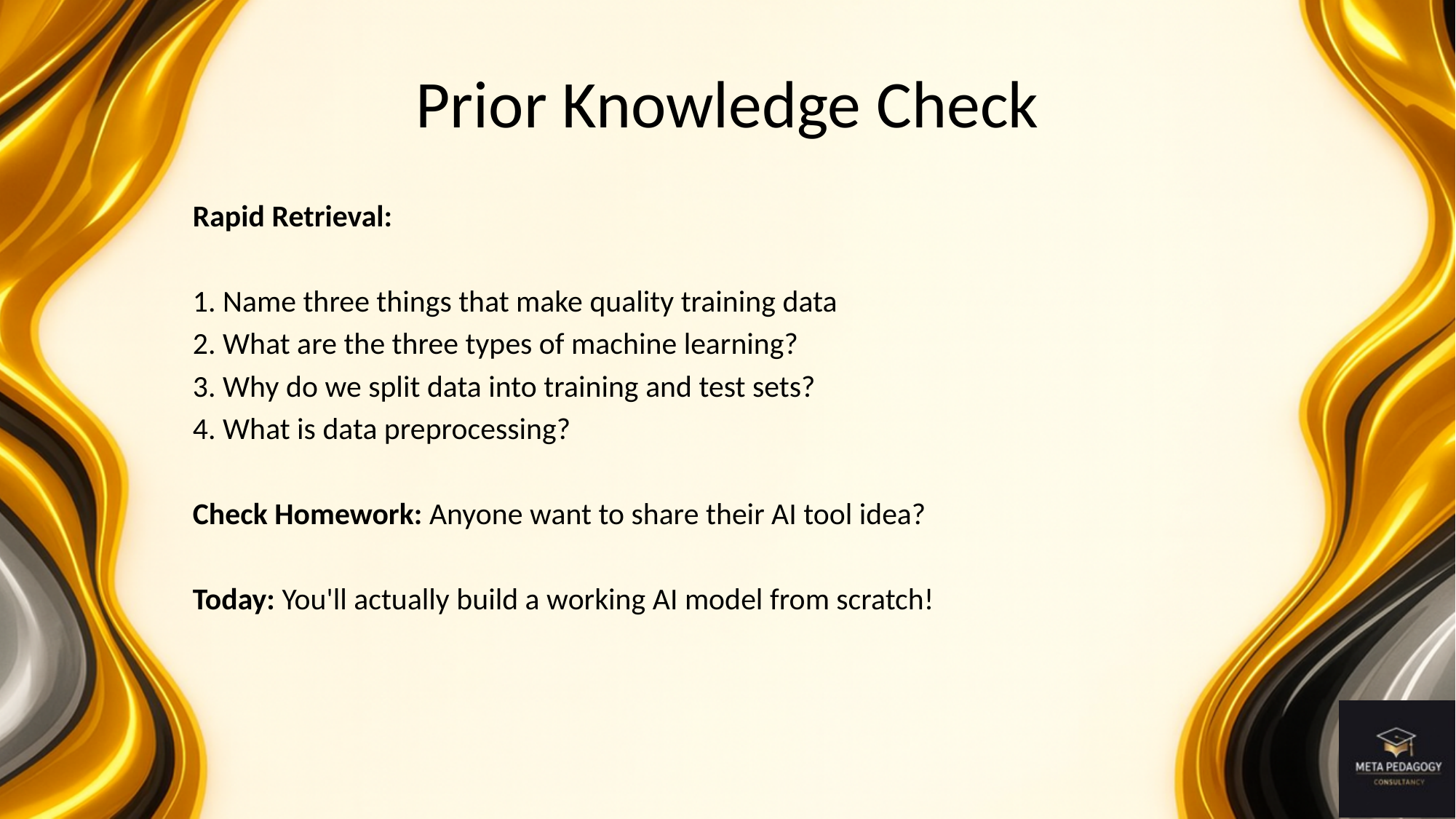

# Prior Knowledge Check
Rapid Retrieval:

1. Name three things that make quality training data
2. What are the three types of machine learning?
3. Why do we split data into training and test sets?
4. What is data preprocessing?

Check Homework: Anyone want to share their AI tool idea?

Today: You'll actually build a working AI model from scratch!